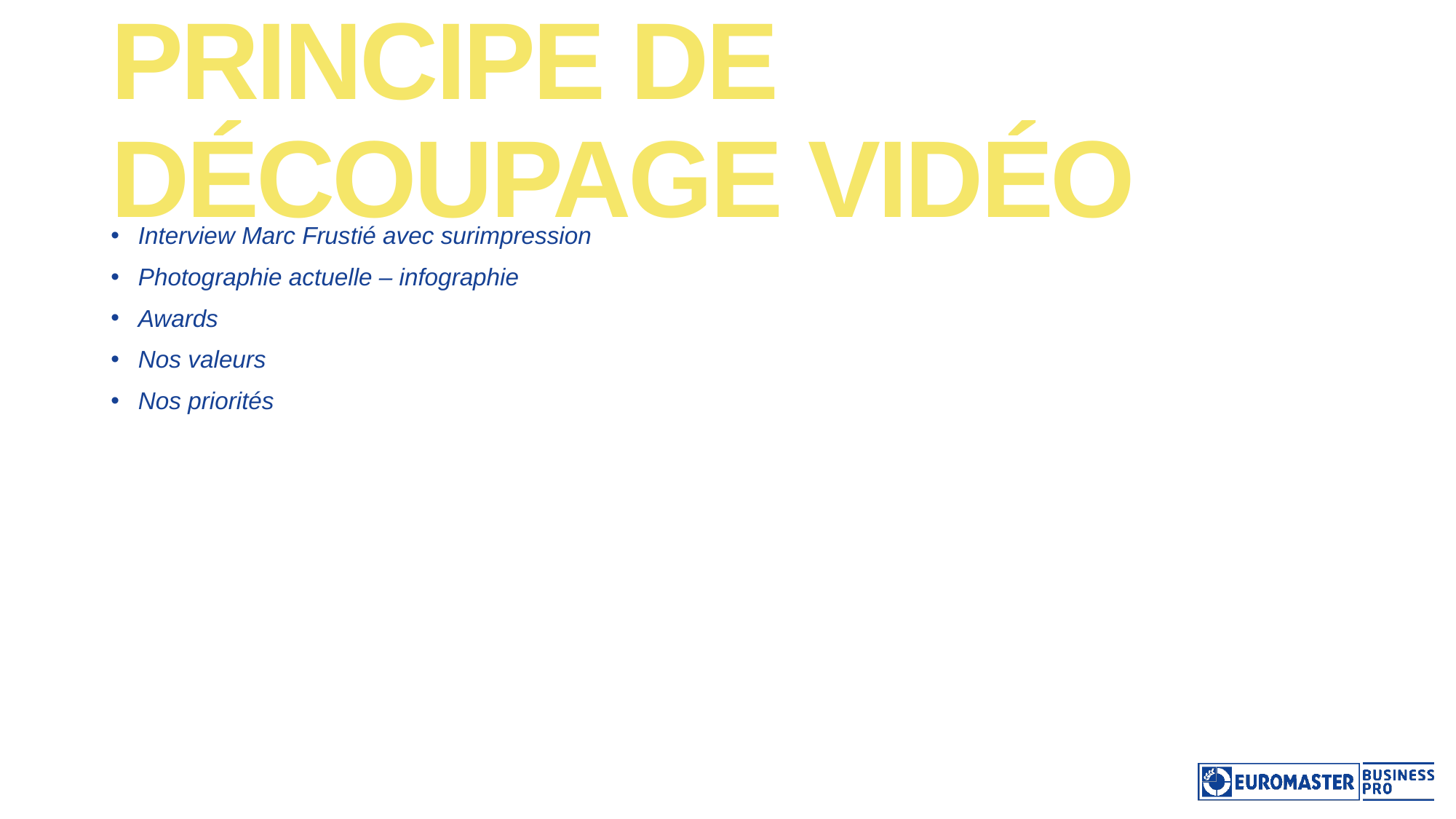

# Principe de Découpage Vidéo
Interview Marc Frustié avec surimpression
Photographie actuelle – infographie
Awards
Nos valeurs
Nos priorités